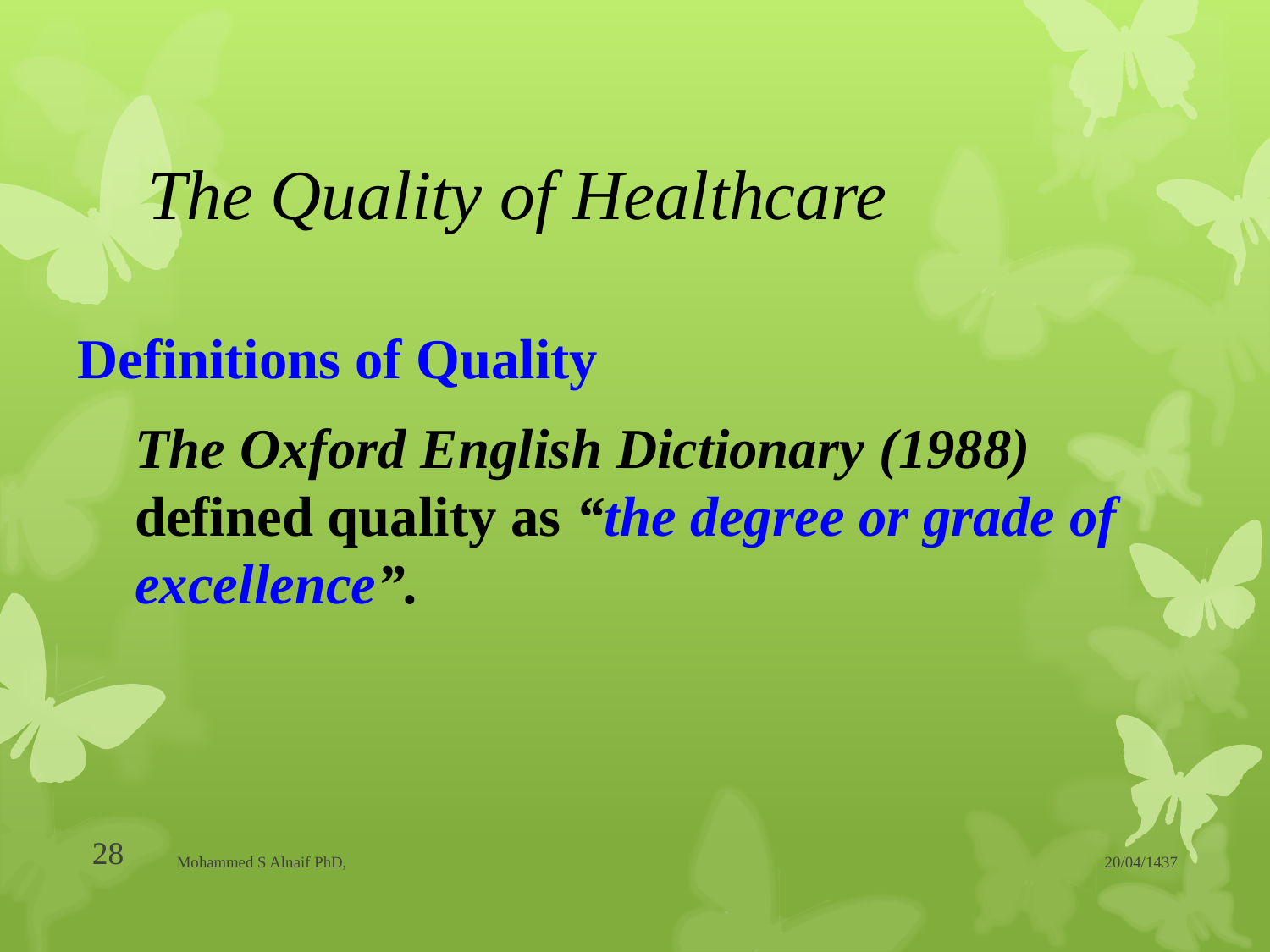

# The Quality of Healthcare
Definitions of Quality
The Oxford English Dictionary (1988) defined quality as “the degree or grade of excellence”.

28
Mohammed S Alnaif PhD,
20/04/1437